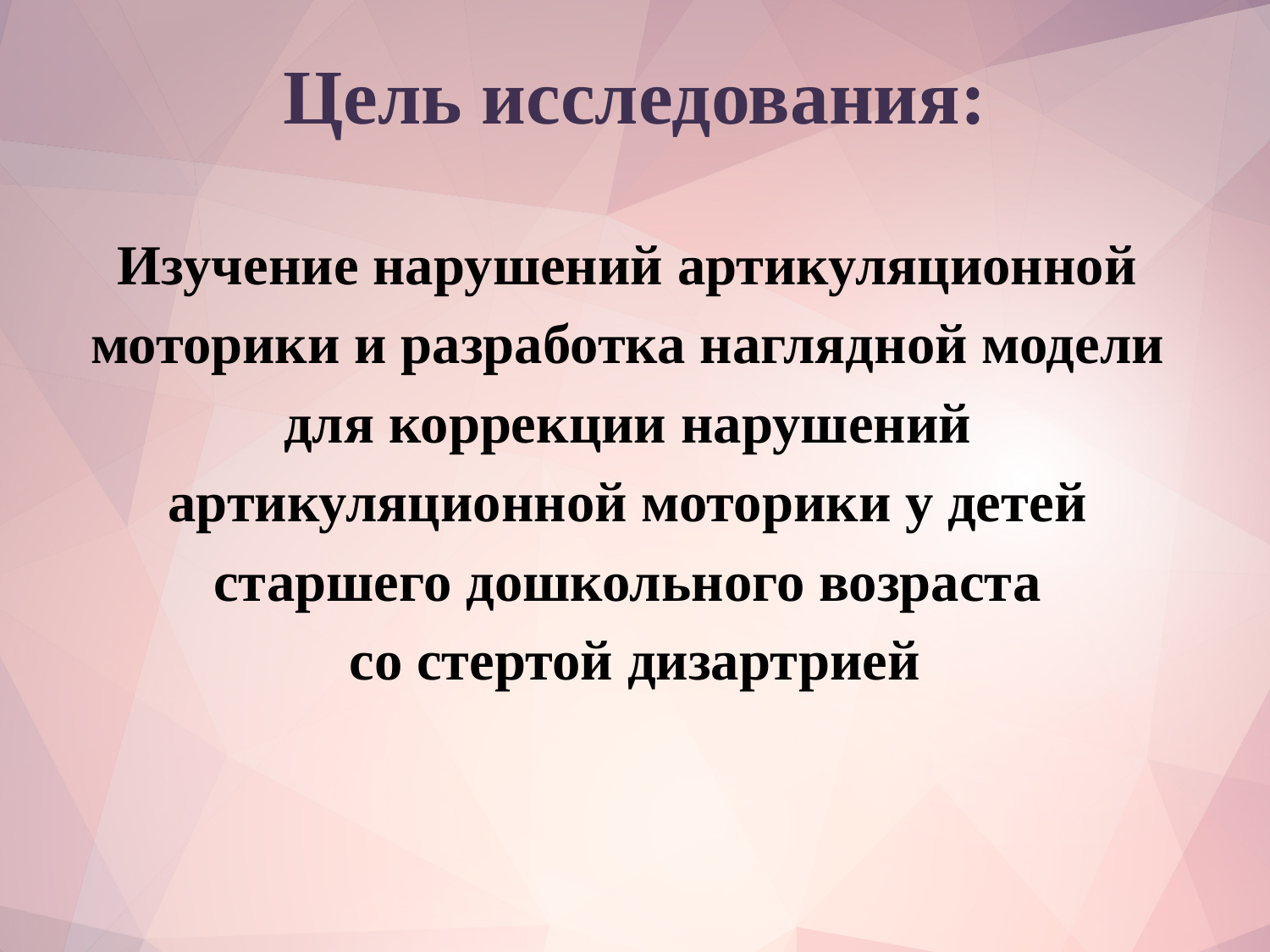

# Цель исследования:
Изучение нарушений артикуляционной
моторики и разработка наглядной модели
для коррекции нарушений
артикуляционной моторики у детей
старшего дошкольного возраста
со стертой дизартрией